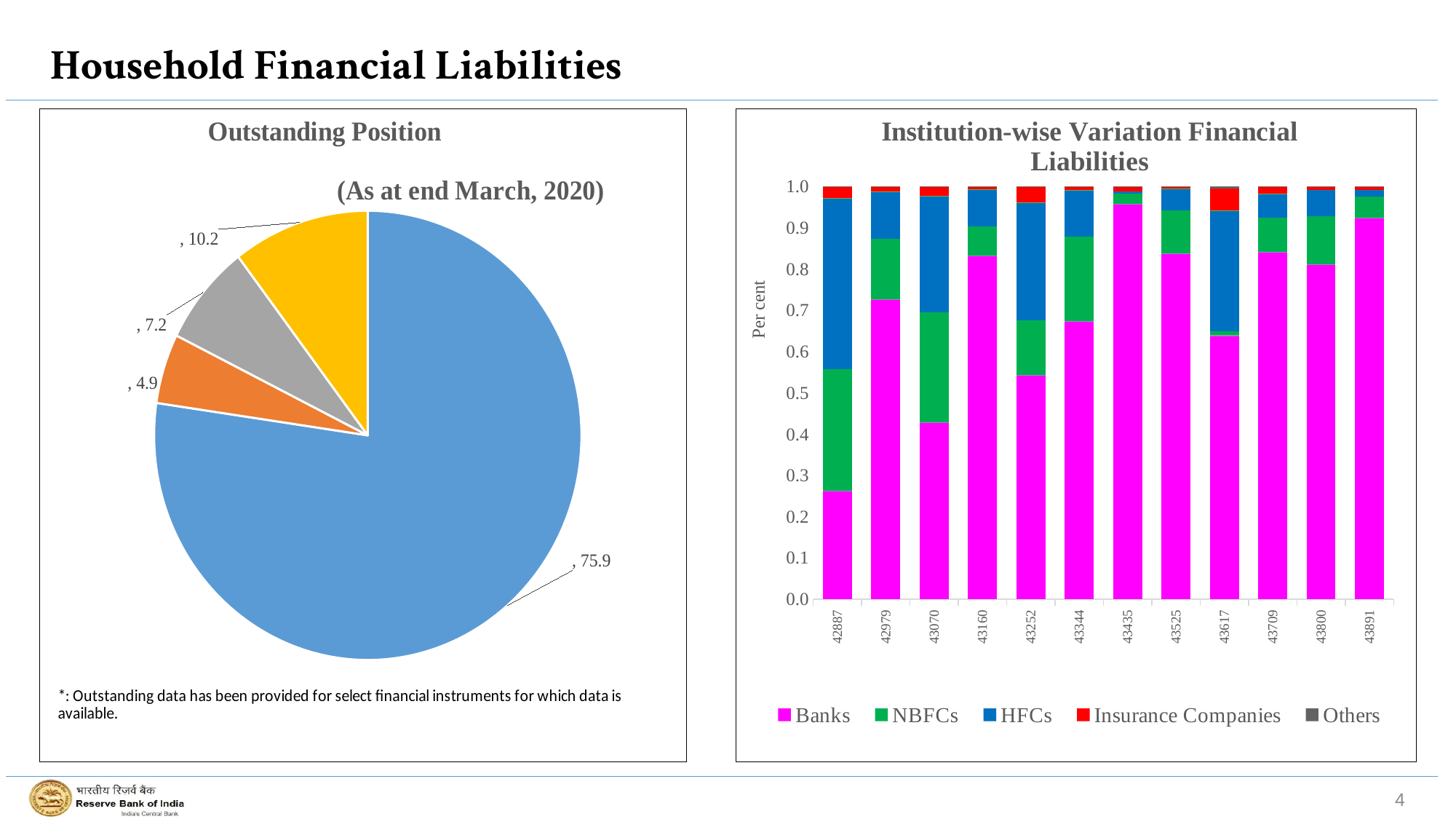

# Household Financial Liabilities

### Chart: Outstanding Position                                                                                                                             (As at end March, 2020)

| Category |  |
|---|---|

### Chart: Institution-wise Variation Financial Liabilities

| Category | Banks | Banks | NBFCs | NBFCs | HFCs | HFCs | Insurance Companies | Insurance Companies | Others | Others |
|---|---|---|---|---|---|---|---|---|---|---|
| 42887 | 28326.241877041342 | 26.3286071075409 | 31643.25901464233 | 29.41170021124203 | 44524.685999999936 | 41.38469795496457 | 2989.3096274800046 | 2.7784963161138947 | 115.60230927024855 | 0.09649841013857499 |
| 42979 | 158394.0980047558 | 72.6463233741043 | 31959.482076026557 | 14.657988517313346 | 25060.299999999985 | 11.49372786350539 | 2516.868788940002 | 1.1543439195950085 | 115.60230927024855 | 0.04761632548195778 |
| 43070 | 40327.79788983449 | 42.85853942539314 | 25090.358394845734 | 26.66488553132236 | 26624.859999999982 | 28.295683665217243 | 1948.2925019799877 | 2.0705561765710847 | 115.60230927024855 | 0.11033520149615807 |
| 43160 | 259485.9223132338 | 83.32295740917486 | 21889.90051448537 | 7.029018113968485 | 28054.040000000037 | 9.008371472474575 | 1888.1993761400079 | 0.6063155750246285 | 115.60230927024855 | 0.03333742935744265 |
| 43252 | 44879.44916384288 | 54.3514591828901 | 10961.507485845592 | 13.274983044575027 | 23560.190000000057 | 28.53267428598028 | 3130.611481800006 | 3.7913411447933765 | 46.36465159902932 | 0.04954234176117275 |
| 43344 | 170570.95895426953 | 67.32676315155648 | 52030.130410174665 | 20.537026281300292 | 28328.789999999917 | 11.18177294888472 | 2377.139490440007 | 0.9382904829301839 | 46.36465159902932 | 0.016147135328286103 |
| 43435 | 141049.79004677778 | 101.93363677359997 | -3714.720809042104 | -2.684548495525262 | -786.7999999999302 | -0.56860336613662 | 1784.959181059996 | 1.2899514473401983 | 46.36465159902932 | 0.02956364072170605 |
| 43525 | 230970.61533582368 | 83.88180866631488 | 28636.08291302185 | 10.399792304186972 | 14118.729999999981 | 5.127512028962726 | 1586.1134005199851 | 0.5760302477960277 | 46.36465159902932 | 0.014856752739385994 |
| 43617 | -37332.29870726522 | -211.63715387217098 | -514.0243315727568 | -2.9140087892292676 | 17032.95999999996 | 96.56001106936915 | 3090.054295460009 | 17.517546978010326 | 322.32343974663115 | 0.473604614020815 |
| 43709 | 116592.62929371285 | 84.26649856468305 | 11523.971708524683 | 8.328869083049389 | 8093.0500000000475 | 5.84919467328358 | 2068.5885494999957 | 1.4950577501622648 | 322.32343974663115 | 0.06037992882171627 |
| 43800 | 200900.50864046838 | 92.95658502902576 | 28897.53612775379 | 13.370878413235593 | -15710.400000000023 | -7.269195799068457 | 1951.7569528599997 | 0.9030771617866215 | 322.32343974663115 | 0.038655195020482515 |
| 43891 | 272785.74390128214 | 103.21426299476568 | -15342.866155762922 | -5.8052983262479065 | 4484.5200000000195 | 1.6968131107789641 | 2279.8038172000674 | 0.8626120536933689 | 322.32343974663115 | 0.03161016700991603 |
4